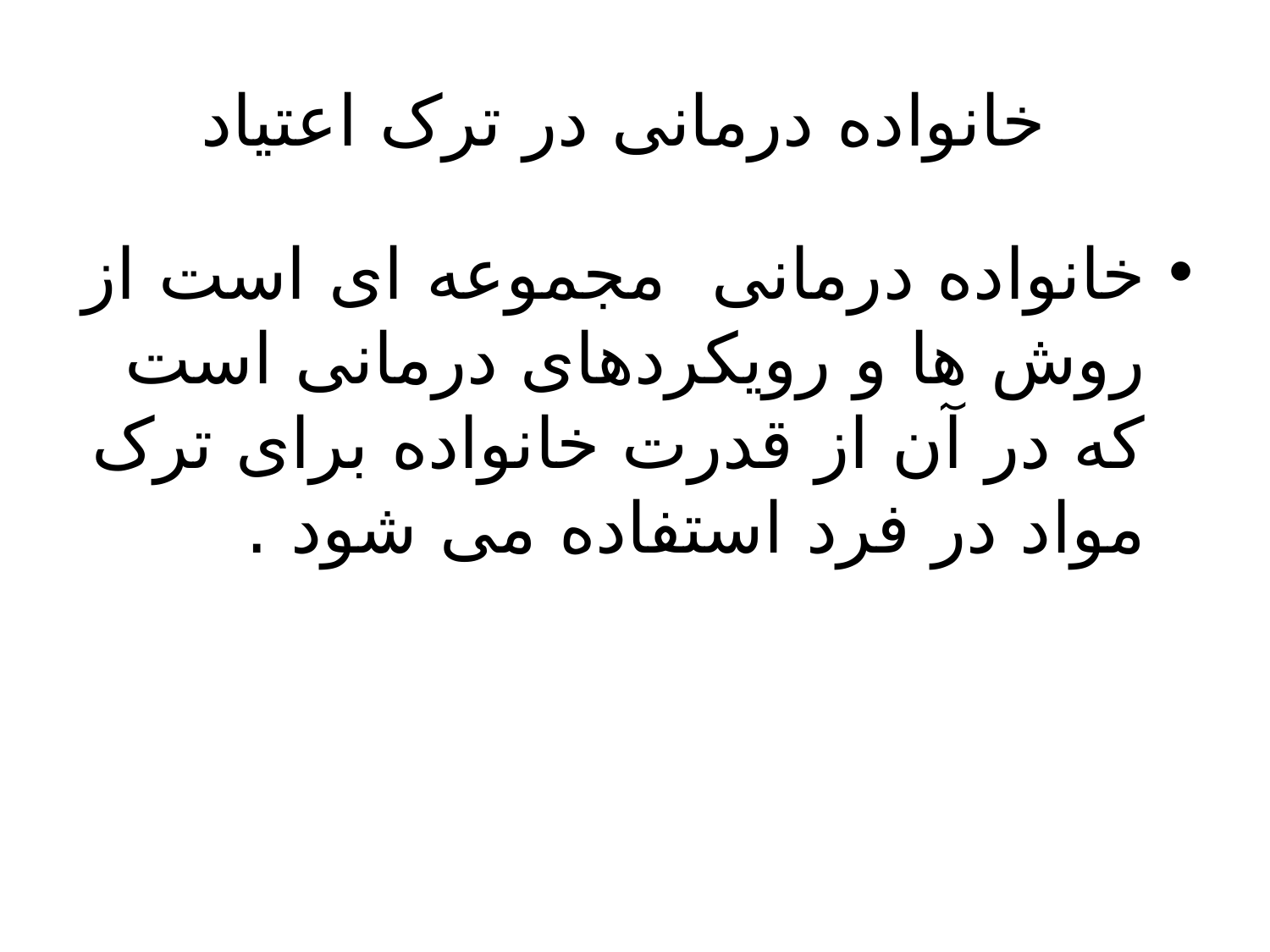

# خانواده درمانی در ترک اعتیاد
خانواده درمانی  مجموعه ای است از روش ها و رویکردهای درمانی است که در آن از قدرت خانواده برای ترک مواد در فرد استفاده می شود .